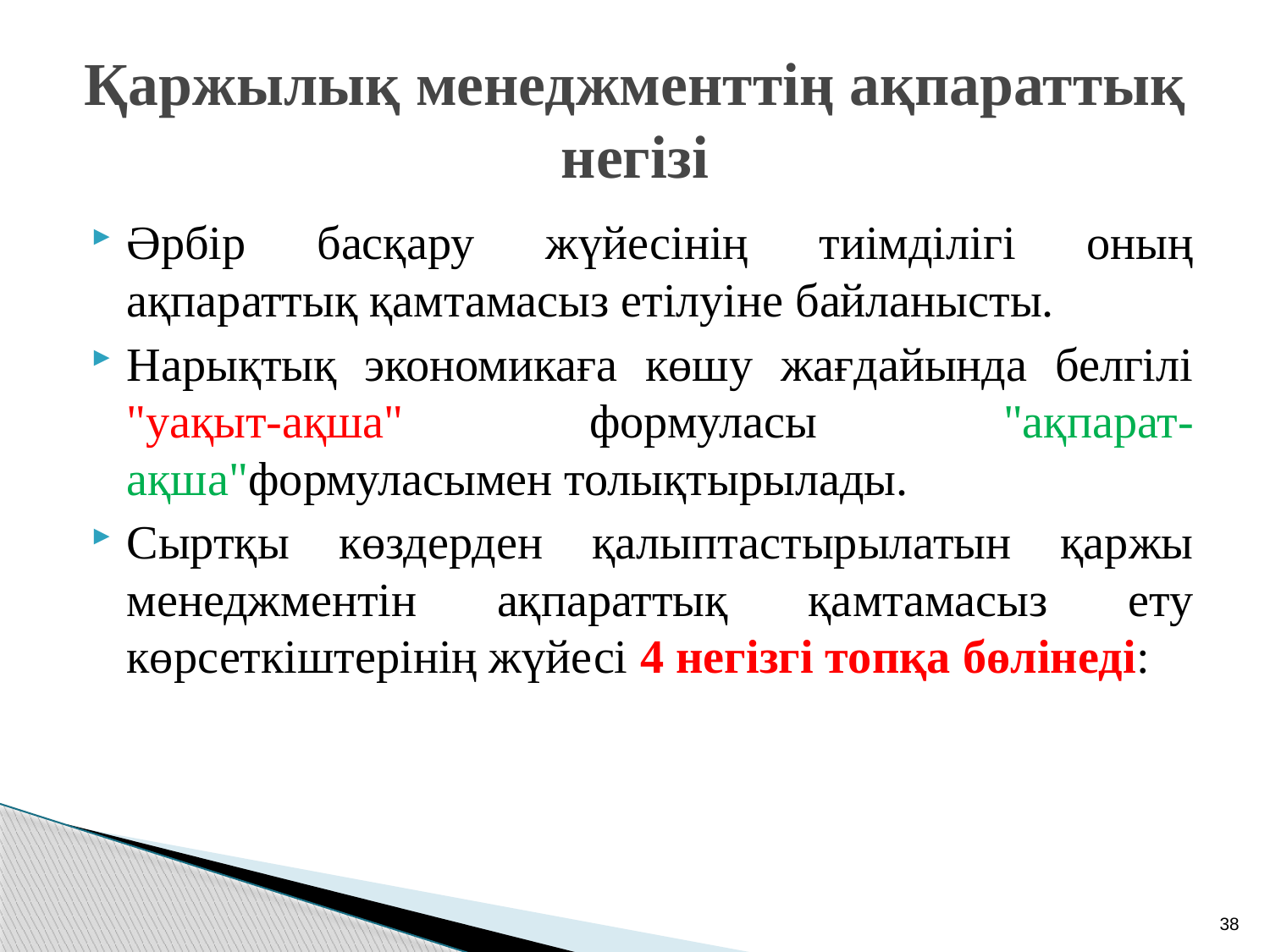

# Қаржылық менеджменттің ақпараттық негізі
Әрбір басқару жүйесінің тиімділігі оның ақпараттық қамтамасыз етілуіне байланысты.
Нарықтық экономикаға көшу жағдайында белгілі "уақыт-ақша" формуласы "ақпарат-ақша"формуласымен толықтырылады.
Сыртқы көздерден қалыптастырылатын қаржы менеджментін ақпараттық қамтамасыз ету көрсеткіштерінің жүйесі 4 негізгі топқа бөлінеді:

38